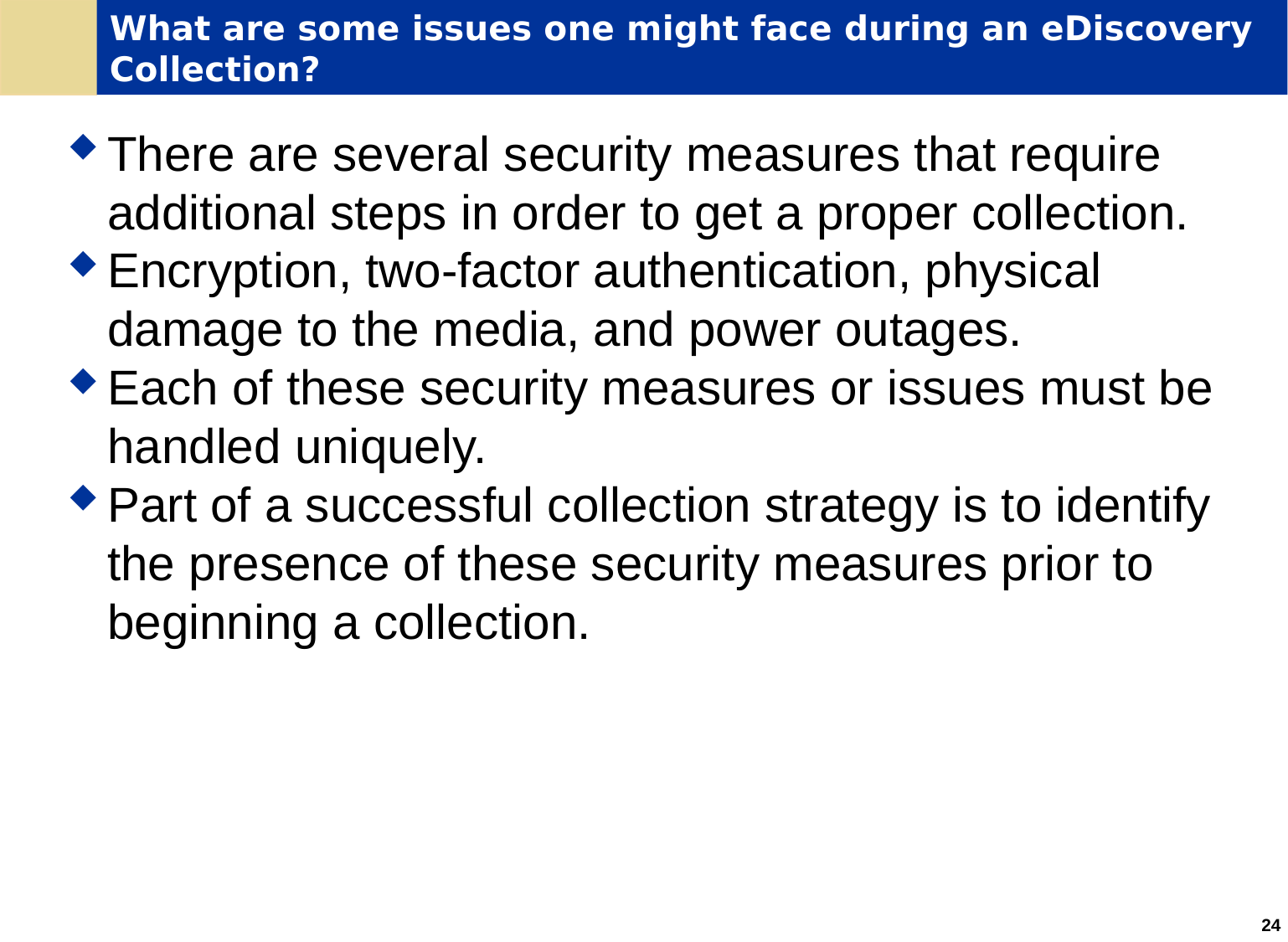

# What are some issues one might face during an eDiscovery Collection?
There are several security measures that require additional steps in order to get a proper collection.
Encryption, two-factor authentication, physical damage to the media, and power outages.
Each of these security measures or issues must be handled uniquely.
Part of a successful collection strategy is to identify the presence of these security measures prior to beginning a collection.
24